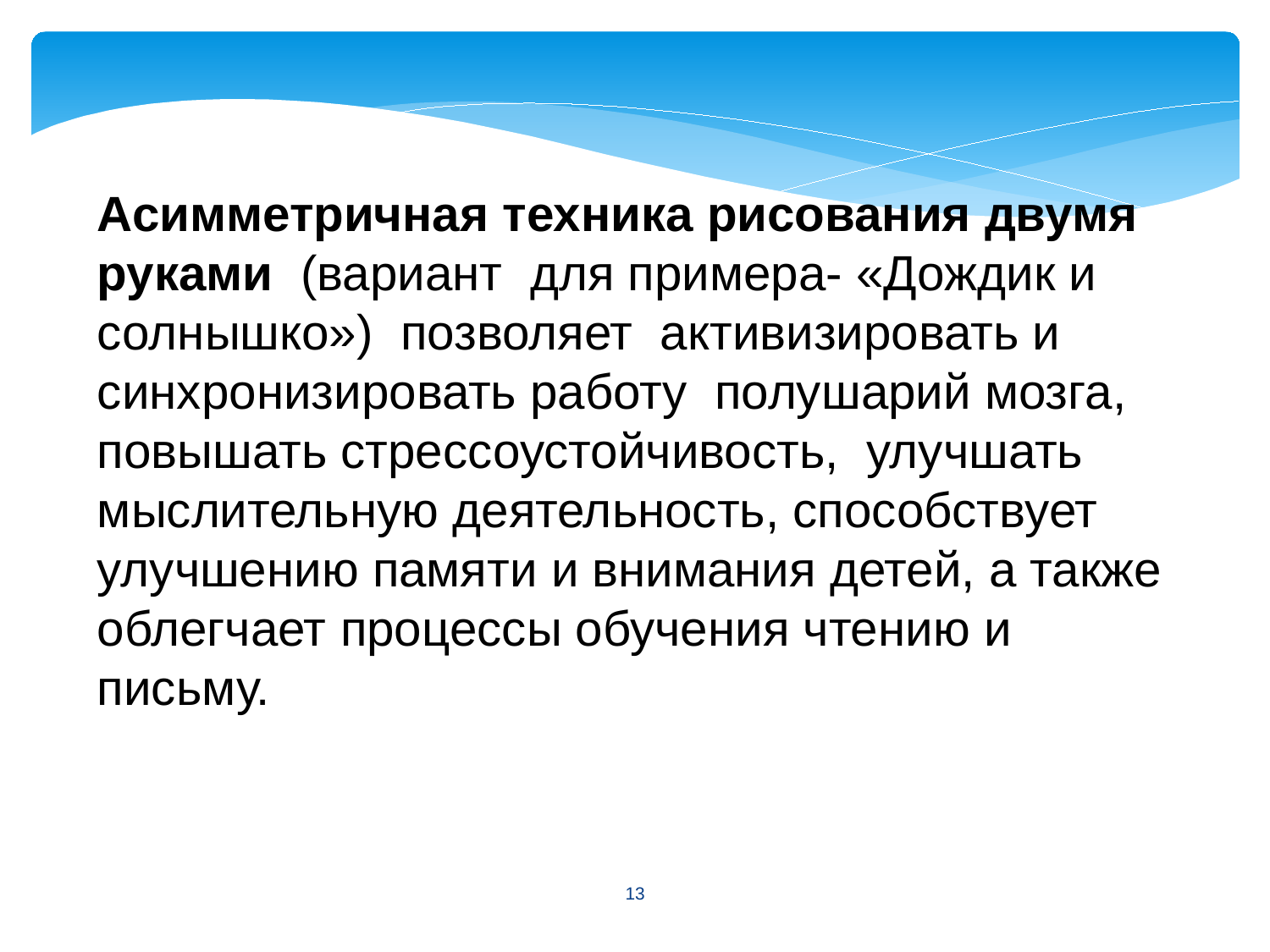

Асимметричная техника рисования двумя руками  (вариант  для примера- «Дождик и солнышко»)  позволяет  активизировать и синхронизировать работу  полушарий мозга,  повышать стрессоустойчивость,  улучшать мыслительную деятельность, способствует улучшению памяти и внимания детей, а также облегчает процессы обучения чтению и письму.
13